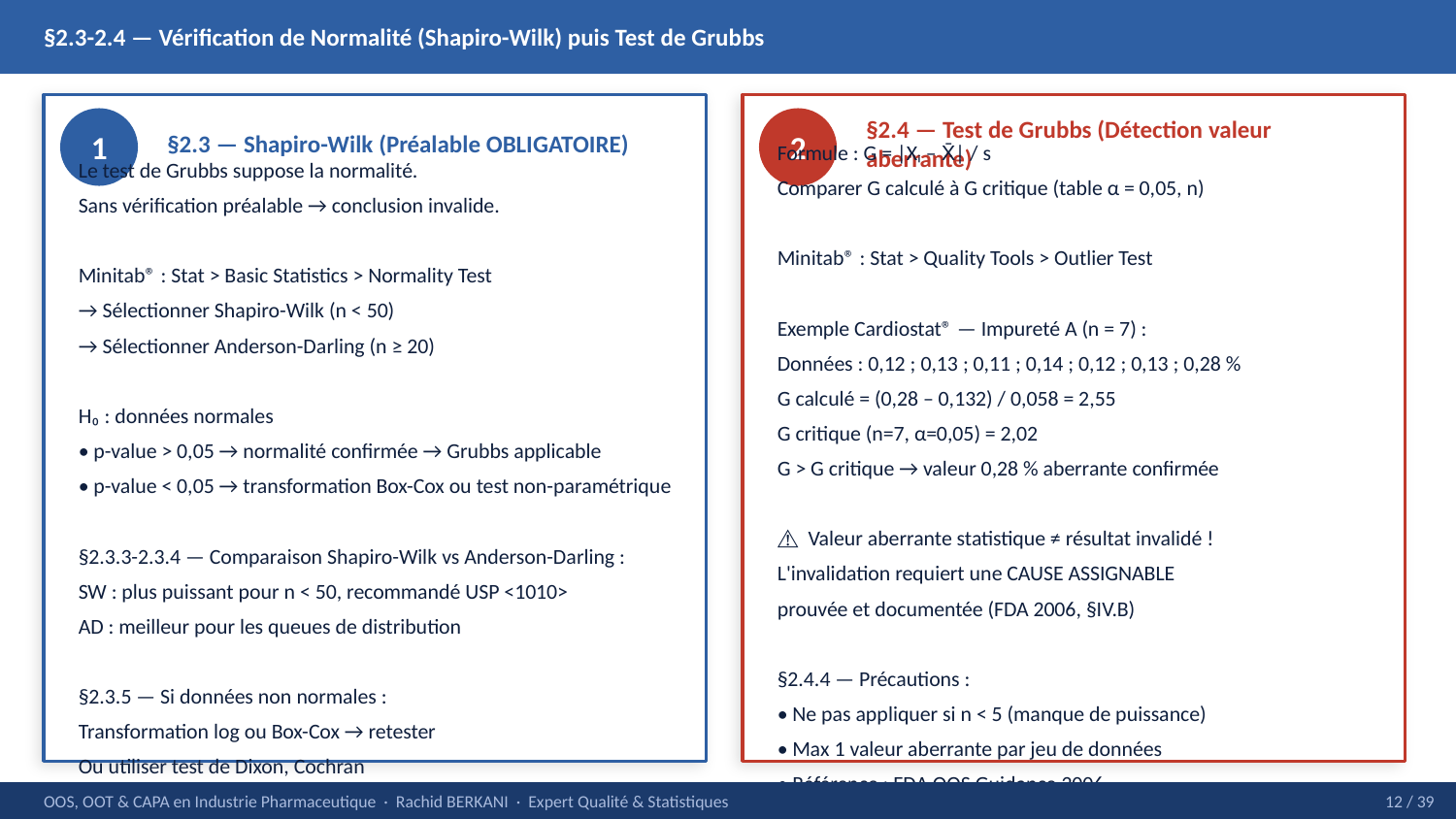

§2.3-2.4 — Vérification de Normalité (Shapiro-Wilk) puis Test de Grubbs

1

2
§2.3 — Shapiro-Wilk (Préalable OBLIGATOIRE)
§2.4 — Test de Grubbs (Détection valeur aberrante)
Le test de Grubbs suppose la normalité.
Sans vérification préalable → conclusion invalide.

Minitab® : Stat > Basic Statistics > Normality Test
→ Sélectionner Shapiro-Wilk (n < 50)
→ Sélectionner Anderson-Darling (n ≥ 20)

H₀ : données normales
• p-value > 0,05 → normalité confirmée → Grubbs applicable
• p-value < 0,05 → transformation Box-Cox ou test non-paramétrique

§2.3.3-2.3.4 — Comparaison Shapiro-Wilk vs Anderson-Darling :
SW : plus puissant pour n < 50, recommandé USP <1010>
AD : meilleur pour les queues de distribution

§2.3.5 — Si données non normales :
Transformation log ou Box-Cox → retester
Ou utiliser test de Dixon, Cochran
Formule : G = |Xᵢ – X̄| / s
Comparer G calculé à G critique (table α = 0,05, n)

Minitab® : Stat > Quality Tools > Outlier Test

Exemple Cardiostat® — Impureté A (n = 7) :
Données : 0,12 ; 0,13 ; 0,11 ; 0,14 ; 0,12 ; 0,13 ; 0,28 %
G calculé = (0,28 – 0,132) / 0,058 = 2,55
G critique (n=7, α=0,05) = 2,02
G > G critique → valeur 0,28 % aberrante confirmée

⚠  Valeur aberrante statistique ≠ résultat invalidé !
L'invalidation requiert une CAUSE ASSIGNABLE
prouvée et documentée (FDA 2006, §IV.B)

§2.4.4 — Précautions :
• Ne pas appliquer si n < 5 (manque de puissance)
• Max 1 valeur aberrante par jeu de données
• Référence : FDA OOS Guidance 2006

OOS, OOT & CAPA en Industrie Pharmaceutique  ·  Rachid BERKANI  ·  Expert Qualité & Statistiques
12 / 39